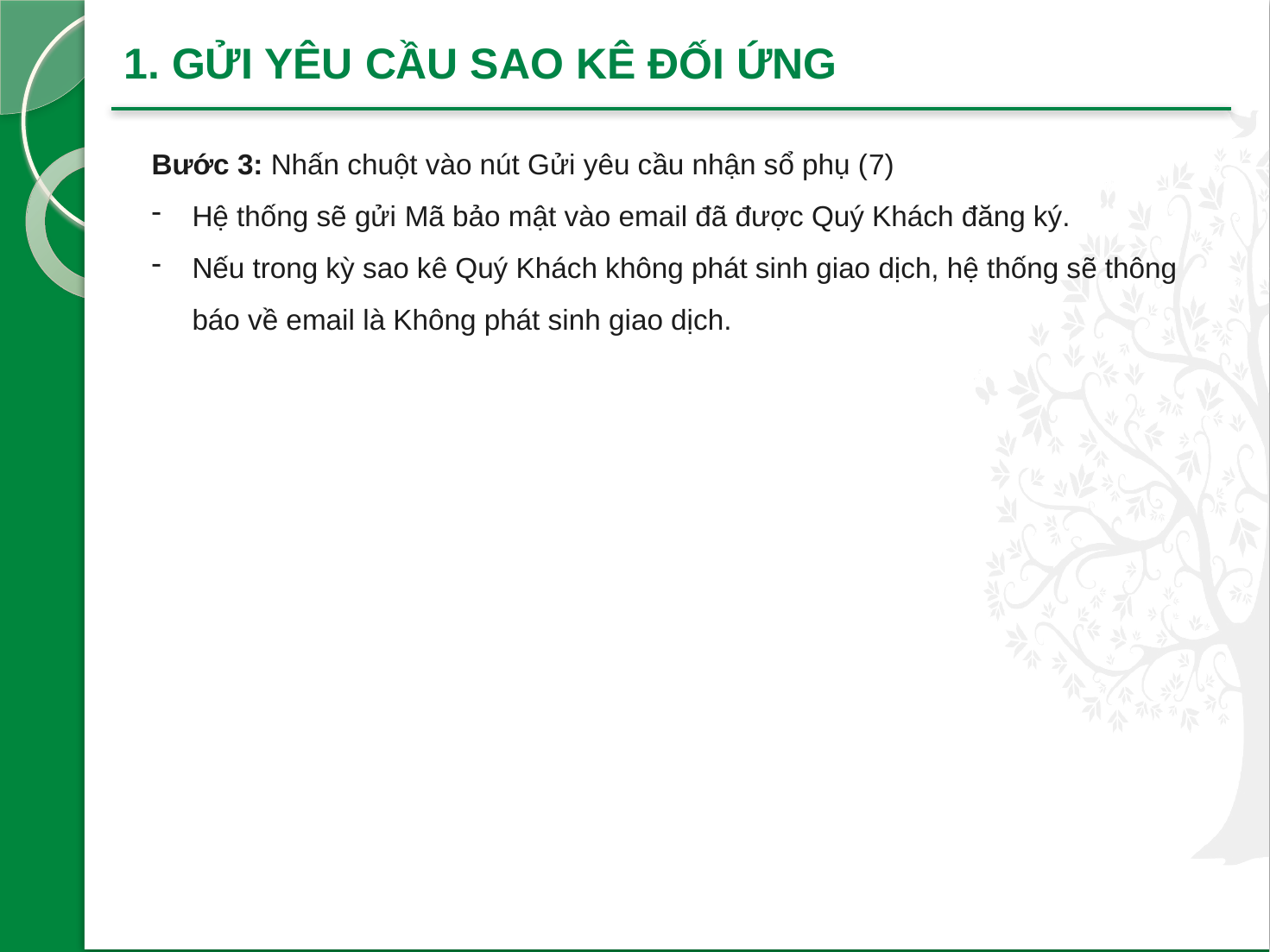

1. GỬI YÊU CẦU SAO KÊ ĐỐI ỨNG
Bước 3: Nhấn chuột vào nút Gửi yêu cầu nhận sổ phụ (7)
Hệ thống sẽ gửi Mã bảo mật vào email đã được Quý Khách đăng ký.
Nếu trong kỳ sao kê Quý Khách không phát sinh giao dịch, hệ thống sẽ thông báo về email là Không phát sinh giao dịch.